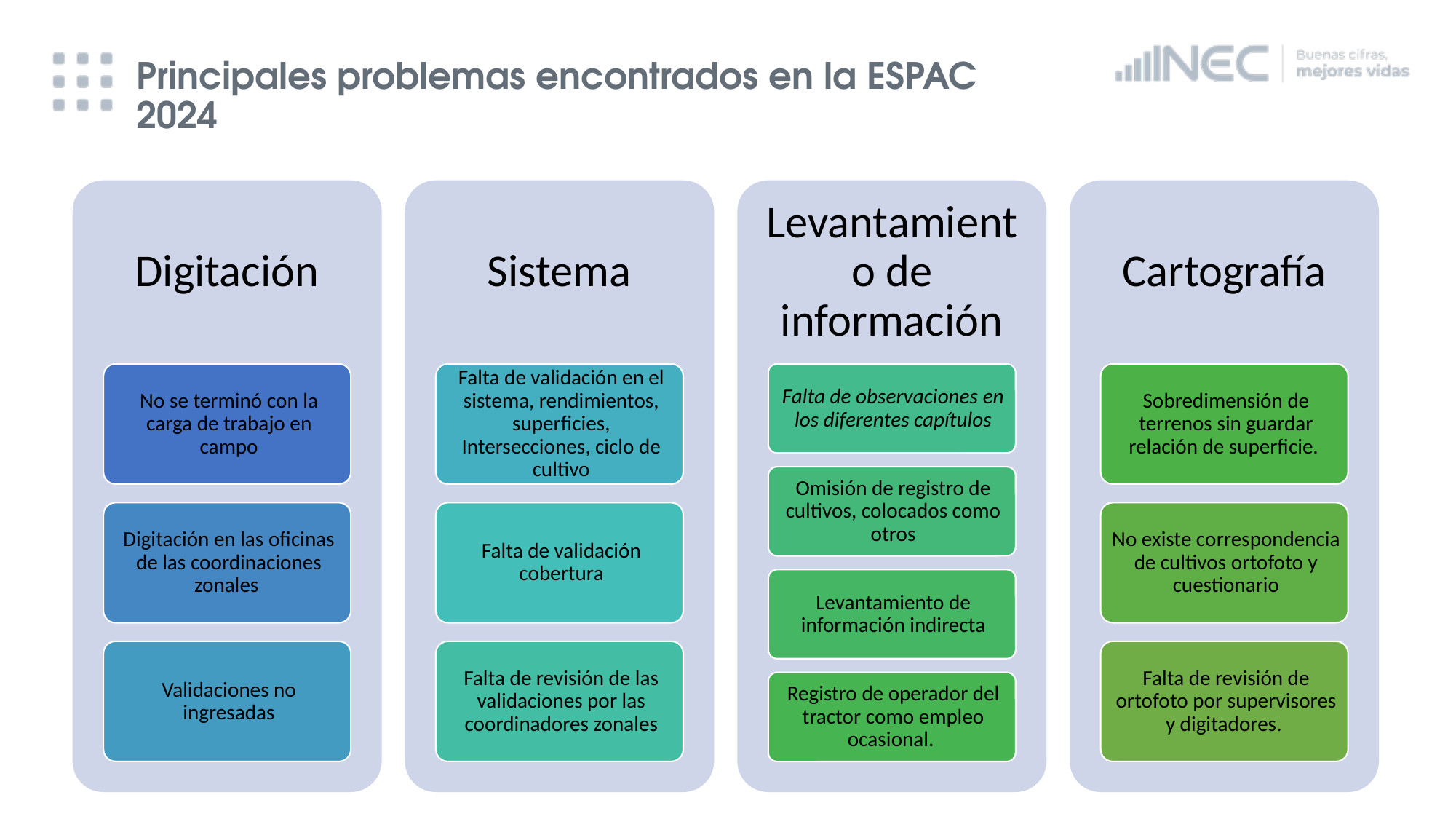

Principales problemas encontrados en la ESPAC 2024
Digitación
No se terminó con la carga de trabajo en campo
Digitación en las oficinas de las coordinaciones zonales
Validaciones no ingresadas
Sistema
Falta de validación en el sistema, rendimientos, superficies, Intersecciones, ciclo de cultivo
Falta de validación cobertura
Falta de revisión de las validaciones por las coordinadores zonales
Levantamiento de información
Falta de observaciones en los diferentes capítulos
Omisión de registro de cultivos, colocados como otros
Levantamiento de información indirecta
Registro de operador del tractor como empleo ocasional.
Cartografía
Sobredimensión de terrenos sin guardar relación de superficie.
No existe correspondencia de cultivos ortofoto y cuestionario
Falta de revisión de ortofoto por supervisores y digitadores.